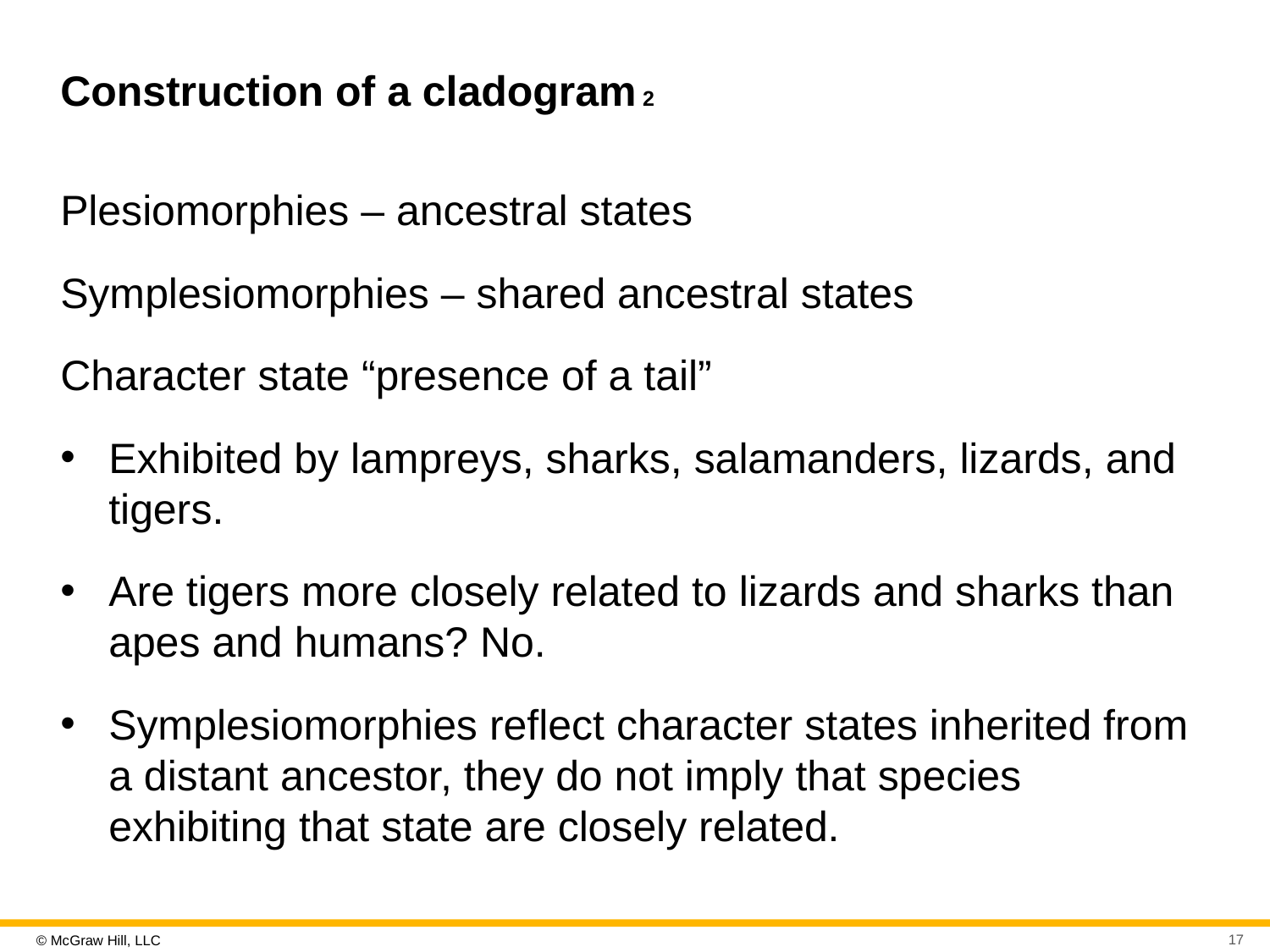

# Construction of a cladogram 2
Plesiomorphies – ancestral states
Symplesiomorphies – shared ancestral states
Character state “presence of a tail”
Exhibited by lampreys, sharks, salamanders, lizards, and tigers.
Are tigers more closely related to lizards and sharks than apes and humans? No.
Symplesiomorphies reflect character states inherited from a distant ancestor, they do not imply that species exhibiting that state are closely related.
17